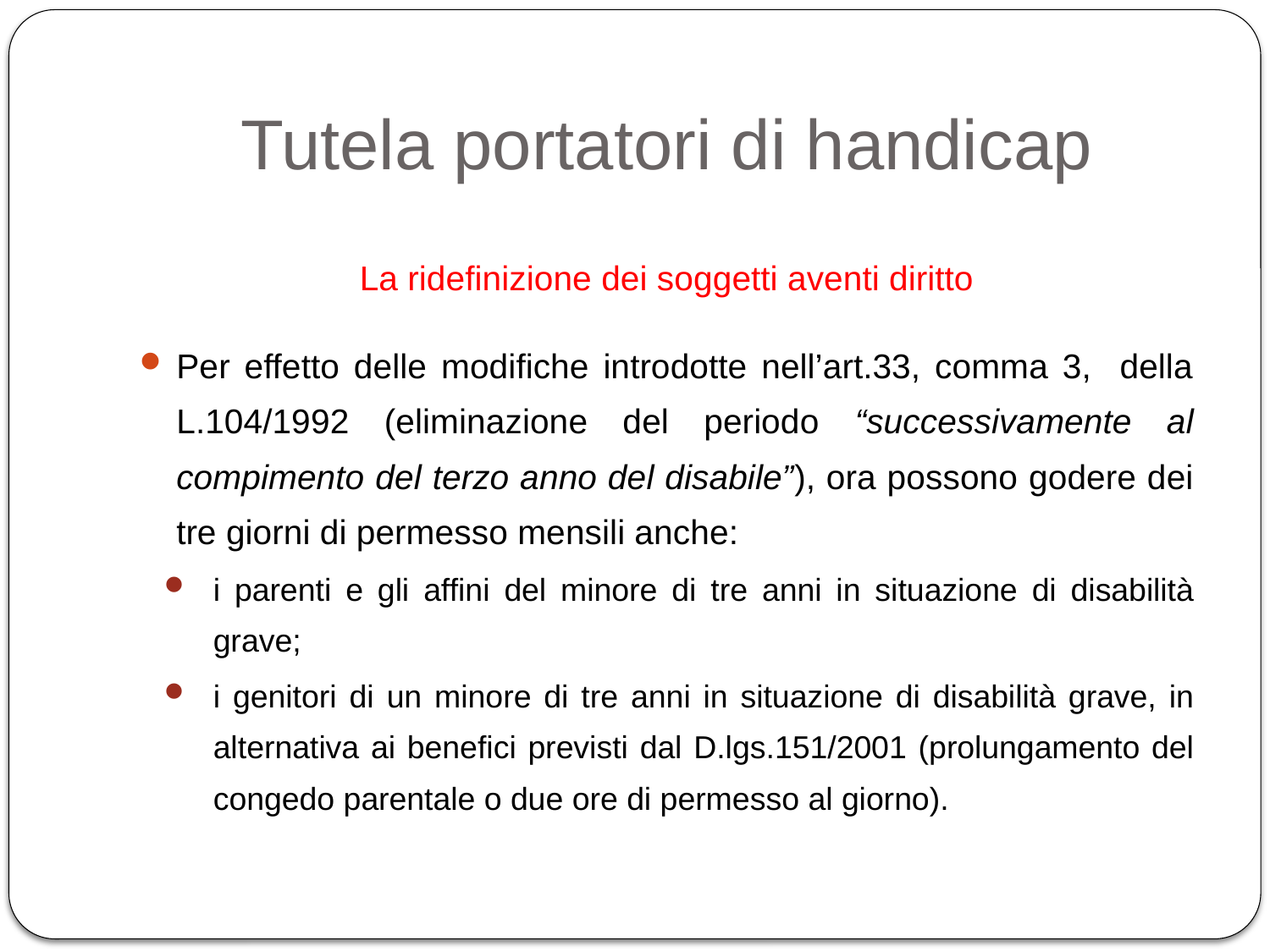

# Tutela portatori di handicap

La ridefinizione dei soggetti aventi diritto

Per effetto delle modifiche introdotte nell’art.33, comma 3,  della L.104/1992 (eliminazione del periodo “successivamente al compimento del terzo anno del disabile”), ora possono godere dei tre giorni di permesso mensili anche:
i parenti e gli affini del minore di tre anni in situazione di disabilità grave;
i genitori di un minore di tre anni in situazione di disabilità grave, in alternativa ai benefici previsti dal D.lgs.151/2001 (prolungamento del congedo parentale o due ore di permesso al giorno).